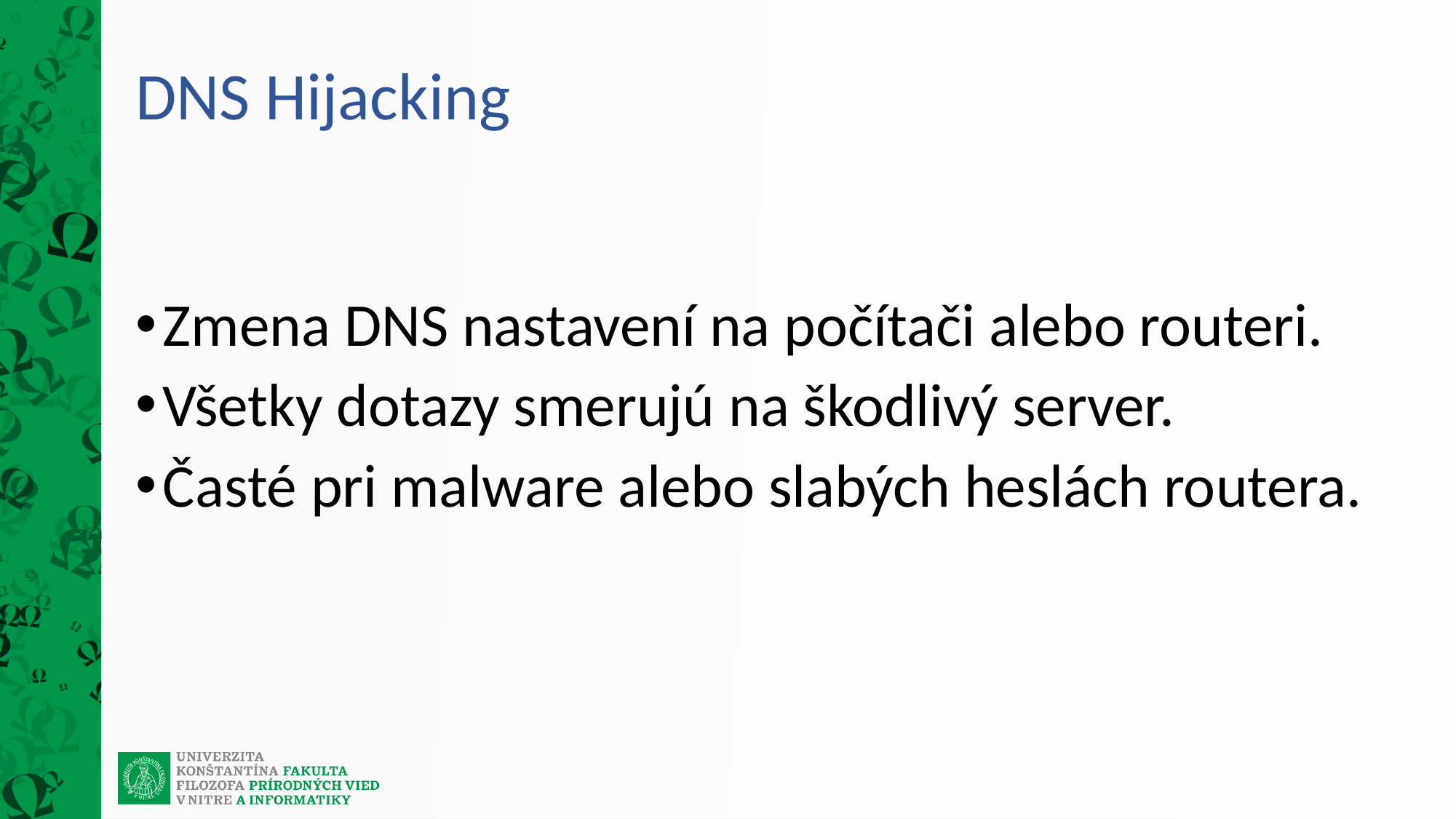

# DNS Hijacking

Zmena DNS nastavení na počítači alebo routeri.
Všetky dotazy smerujú na škodlivý server.
Časté pri malware alebo slabých heslách routera.